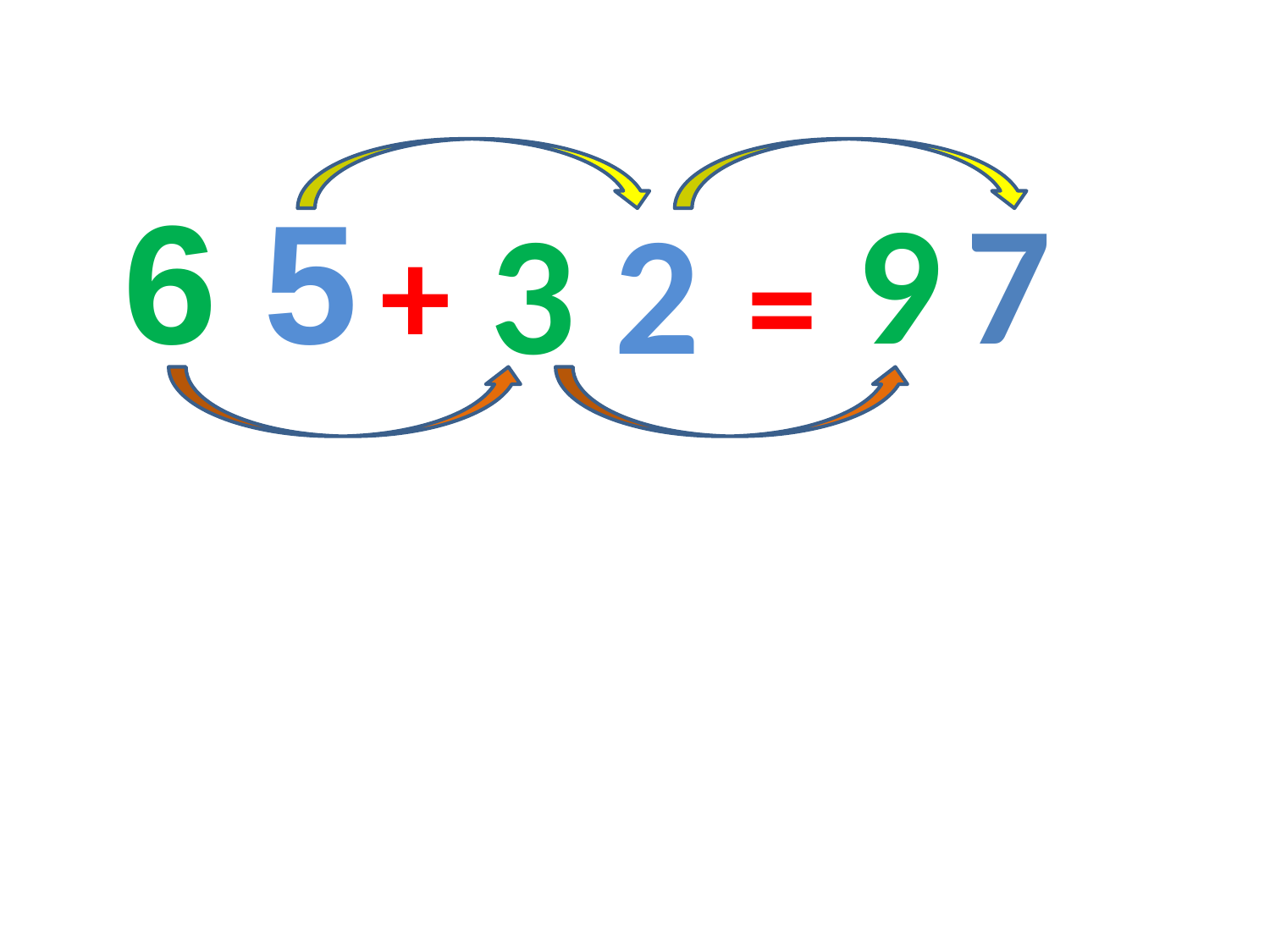

6 5
9
7
3 2
+
=